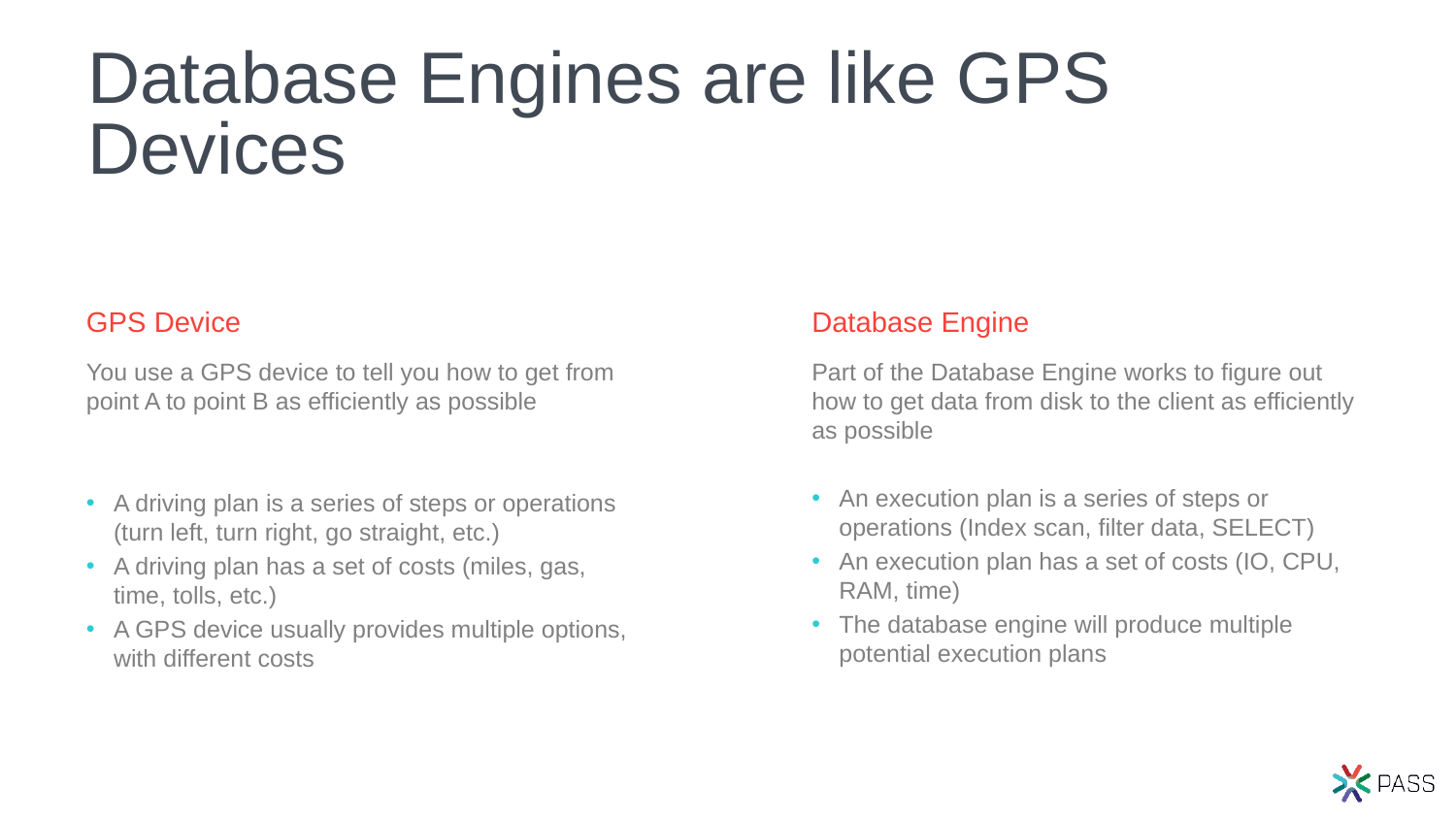

# Database Engines are like GPS Devices
GPS Device
Database Engine
You use a GPS device to tell you how to get from point A to point B as efficiently as possible

A driving plan is a series of steps or operations (turn left, turn right, go straight, etc.)
A driving plan has a set of costs (miles, gas, time, tolls, etc.)
A GPS device usually provides multiple options, with different costs

Part of the Database Engine works to figure out how to get data from disk to the client as efficiently as possible

An execution plan is a series of steps or operations (Index scan, filter data, SELECT)
An execution plan has a set of costs (IO, CPU, RAM, time)
The database engine will produce multiple potential execution plans